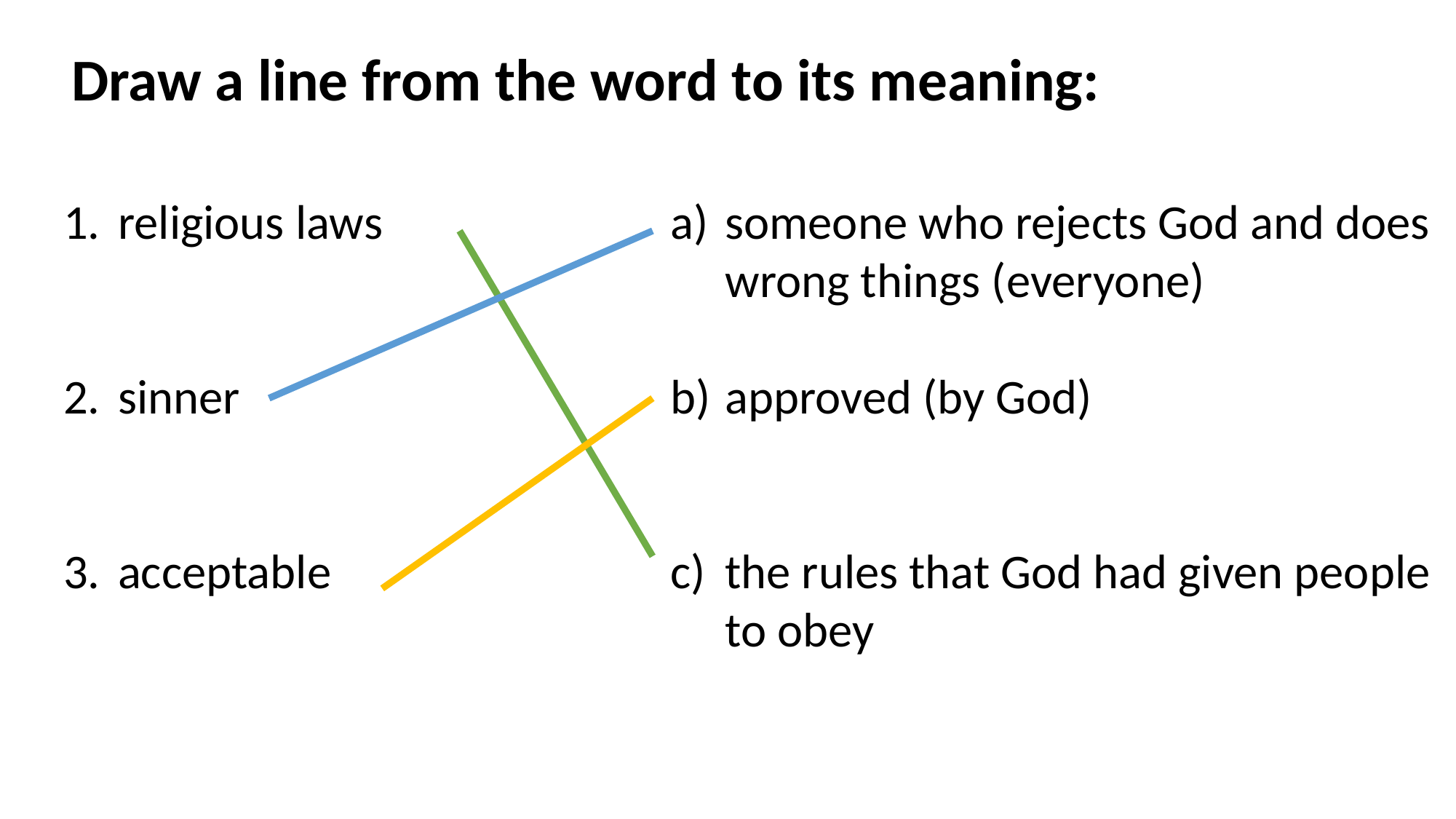

# Draw a line from the word to its meaning:
religious laws

sinner

acceptable
someone who rejects God and does wrong things (everyone)

approved (by God)

the rules that God had given people to obey